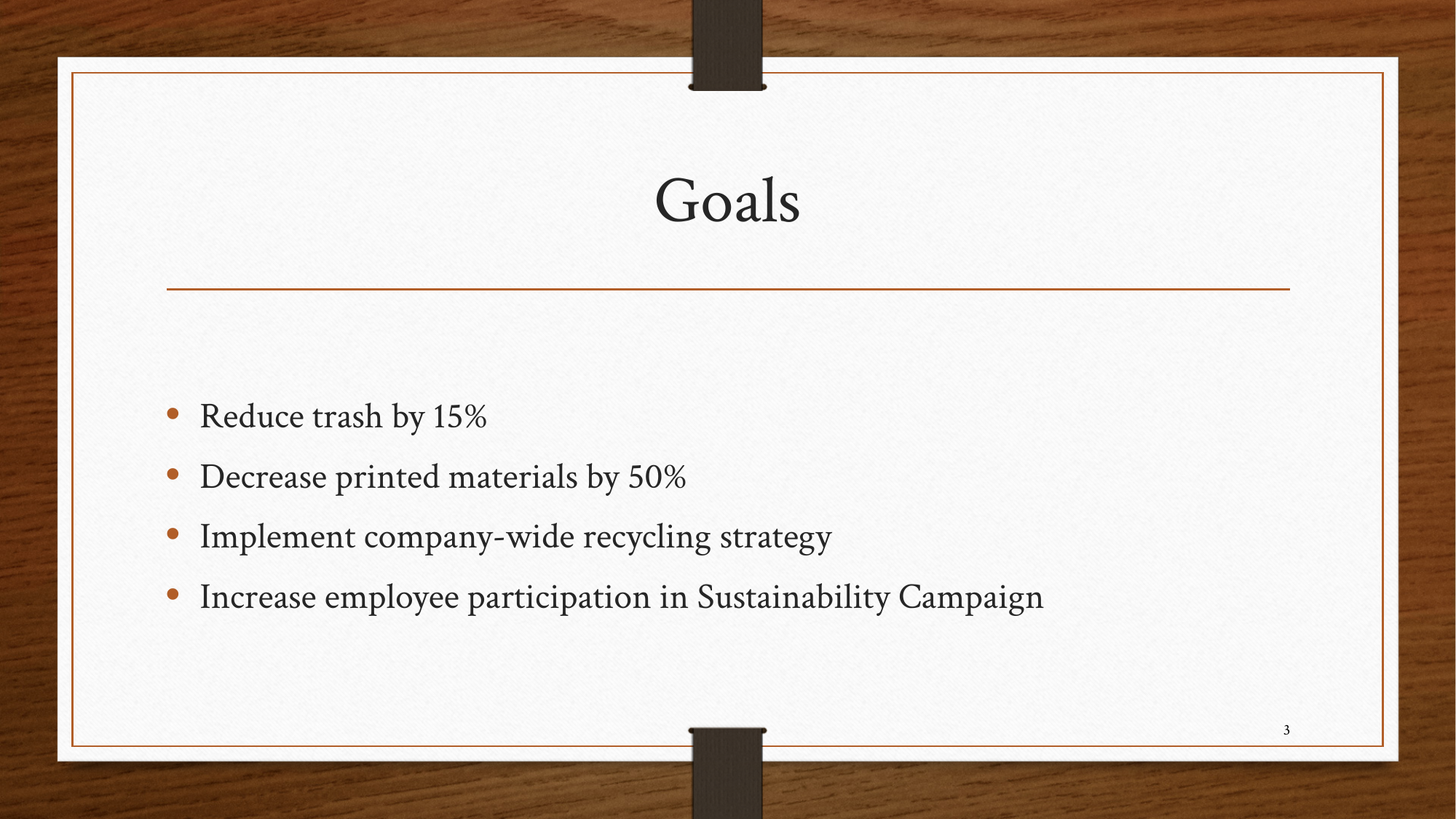

# Goals
Reduce trash by 15%
Decrease printed materials by 50%
Implement company-wide recycling strategy
Increase employee participation in Sustainability Campaign
3